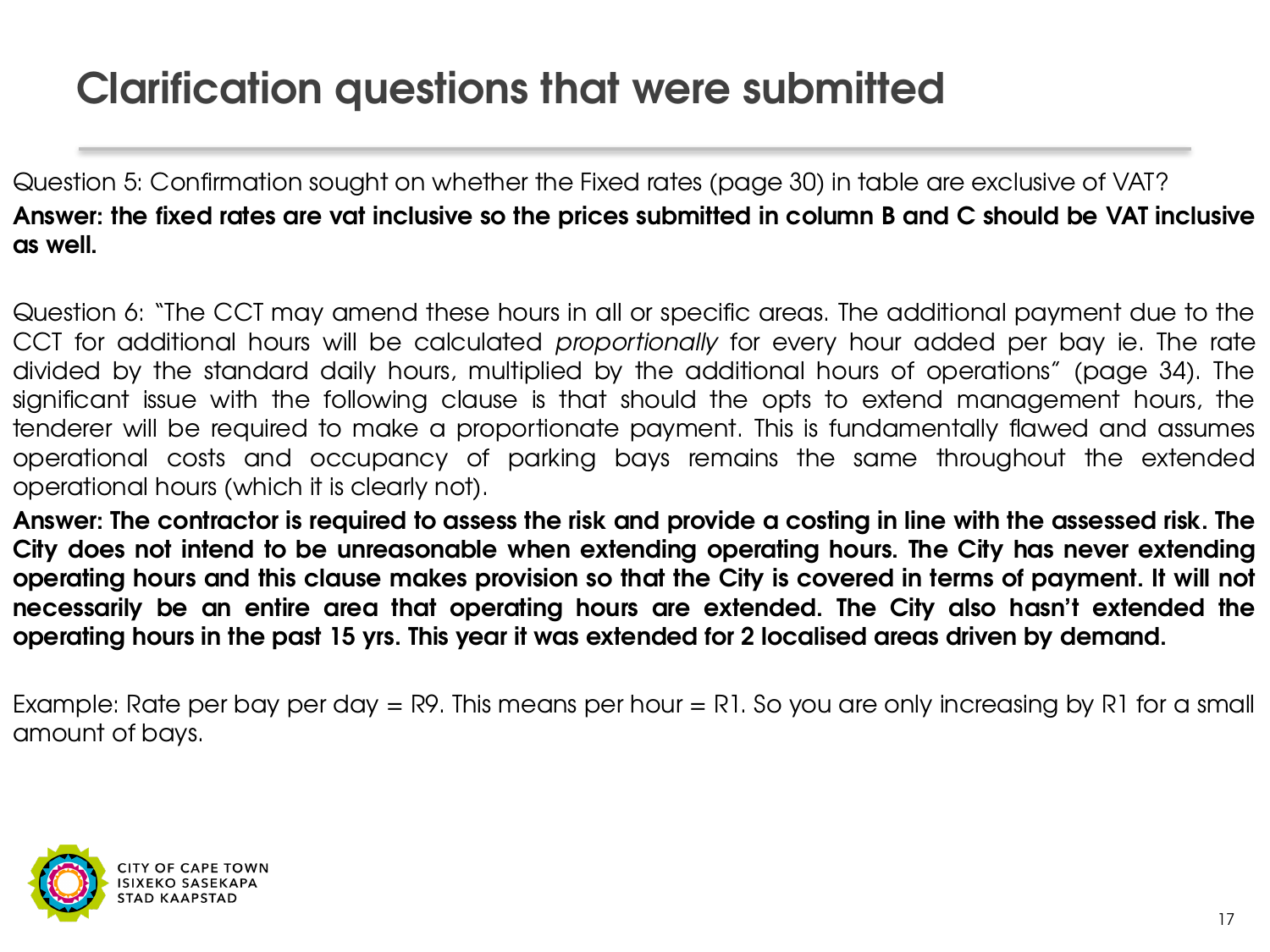

# Clarification questions that were submitted
Question 5: Confirmation sought on whether the Fixed rates (page 30) in table are exclusive of VAT?
Answer: the fixed rates are vat inclusive so the prices submitted in column B and C should be VAT inclusive as well.

Question 6: “The CCT may amend these hours in all or specific areas. The additional payment due to the CCT for additional hours will be calculated proportionally for every hour added per bay ie. The rate divided by the standard daily hours, multiplied by the additional hours of operations” (page 34). The significant issue with the following clause is that should the opts to extend management hours, the tenderer will be required to make a proportionate payment. This is fundamentally flawed and assumes operational costs and occupancy of parking bays remains the same throughout the extended operational hours (which it is clearly not).
Answer: The contractor is required to assess the risk and provide a costing in line with the assessed risk. The City does not intend to be unreasonable when extending operating hours. The City has never extending operating hours and this clause makes provision so that the City is covered in terms of payment. It will not necessarily be an entire area that operating hours are extended. The City also hasn’t extended the operating hours in the past 15 yrs. This year it was extended for 2 localised areas driven by demand.

Example: Rate per bay per day = R9. This means per hour = R1. So you are only increasing by R1 for a small amount of bays.

17